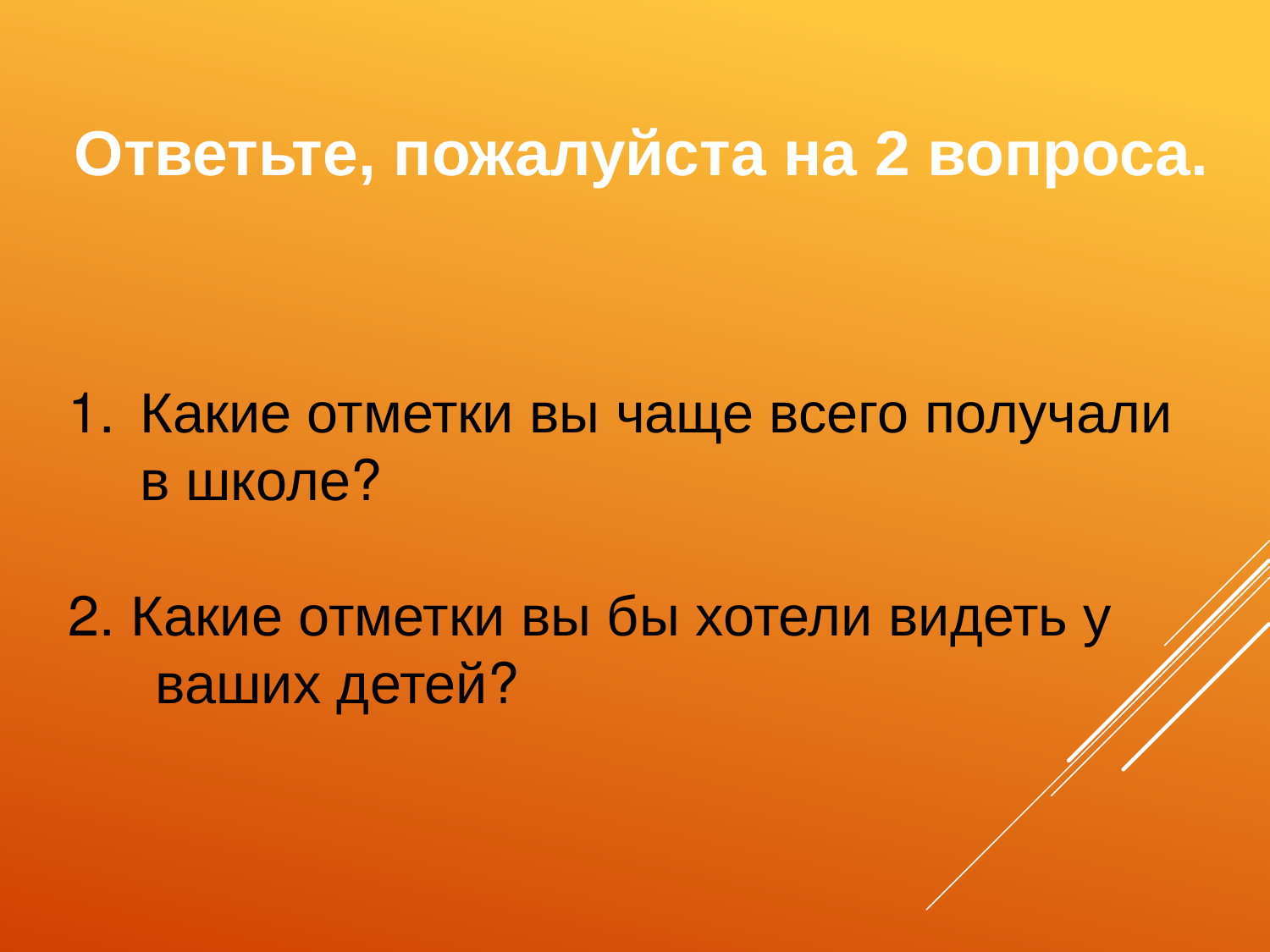

Ответьте, пожалуйста на 2 вопроса.
Какие отметки вы чаще всего получали в школе?

2. Какие отметки вы бы хотели видеть у      ваших детей?